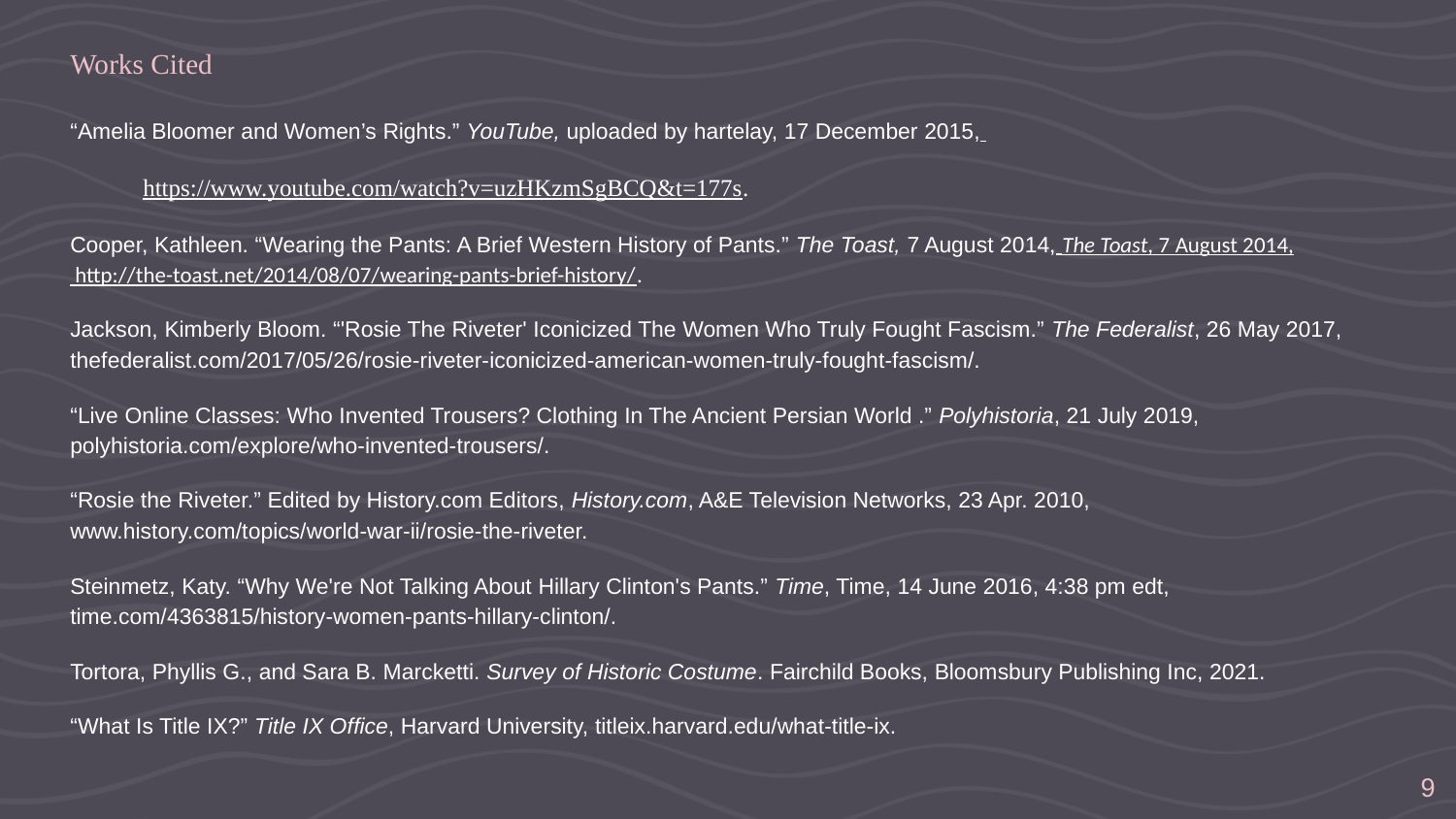

Works Cited

“Amelia Bloomer and Women’s Rights.” YouTube, uploaded by hartelay, 17 December 2015,
https://www.youtube.com/watch?v=uzHKzmSgBCQ&t=177s.
Cooper, Kathleen. “Wearing the Pants: A Brief Western History of Pants.” The Toast, 7 August 2014, The Toast, 7 August 2014, http://the-toast.net/2014/08/07/wearing-pants-brief-history/.
Jackson, Kimberly Bloom. “'Rosie The Riveter' Iconicized The Women Who Truly Fought Fascism.” The Federalist, 26 May 2017, thefederalist.com/2017/05/26/rosie-riveter-iconicized-american-women-truly-fought-fascism/.
“Live Online Classes: Who Invented Trousers? Clothing In The Ancient Persian World .” Polyhistoria, 21 July 2019, polyhistoria.com/explore/who-invented-trousers/.
“Rosie the Riveter.” Edited by History.com Editors, History.com, A&E Television Networks, 23 Apr. 2010, www.history.com/topics/world-war-ii/rosie-the-riveter.
Steinmetz, Katy. “Why We're Not Talking About Hillary Clinton's Pants.” Time, Time, 14 June 2016, 4:38 pm edt, time.com/4363815/history-women-pants-hillary-clinton/.
Tortora, Phyllis G., and Sara B. Marcketti. Survey of Historic Costume. Fairchild Books, Bloomsbury Publishing Inc, 2021.
“What Is Title IX?” Title IX Office, Harvard University, titleix.harvard.edu/what-title-ix.

9